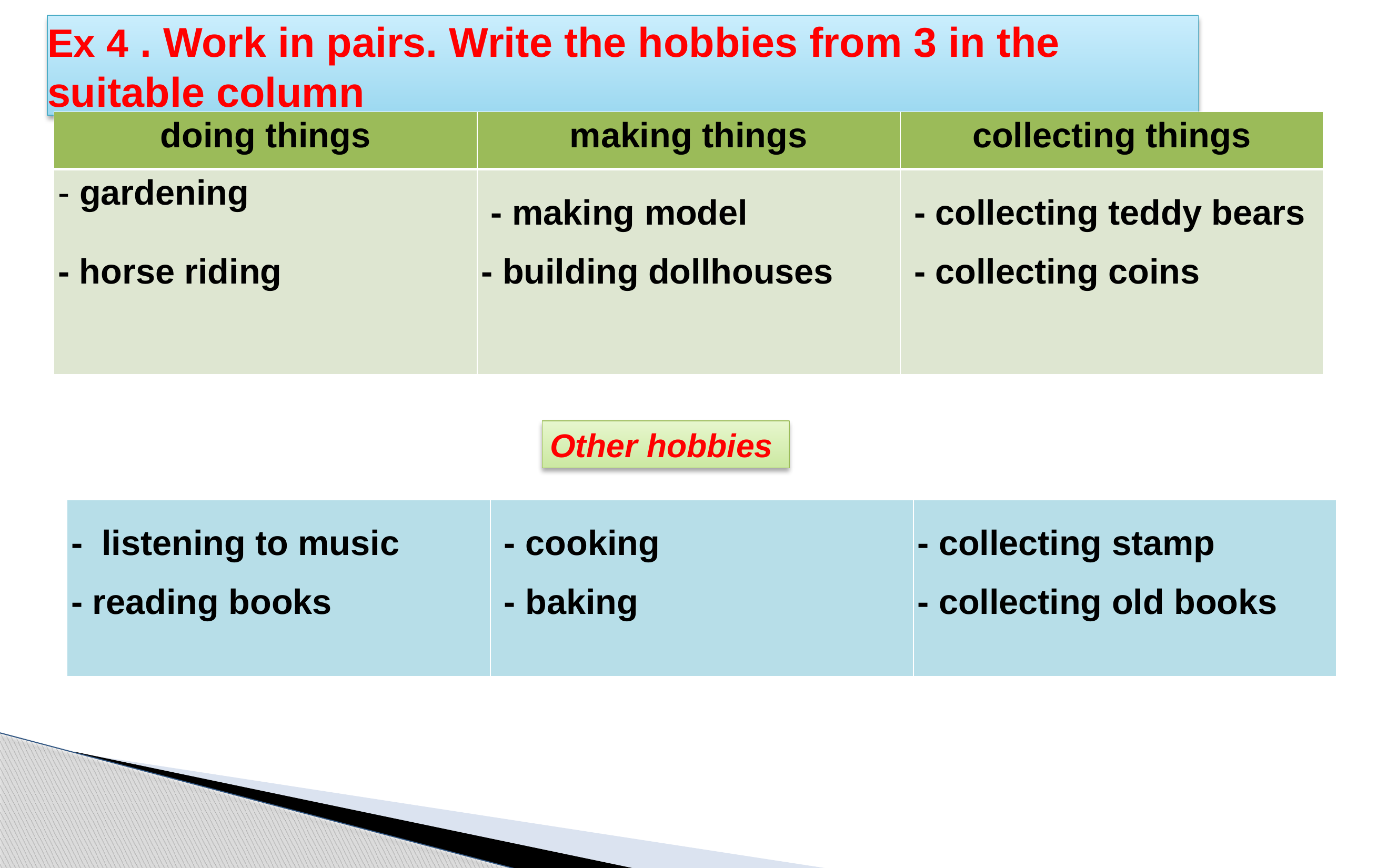

Ex 4 . Work in pairs. Write the hobbies from 3 in the suitable column
| doing things | making things | collecting things |
| --- | --- | --- |
| - gardening - horse riding | - making model  - building dollhouses | - collecting teddy bears - collecting coins |
Other hobbies
| - listening to music - reading books | - cooking - baking | - collecting stamp - collecting old books |
| --- | --- | --- |